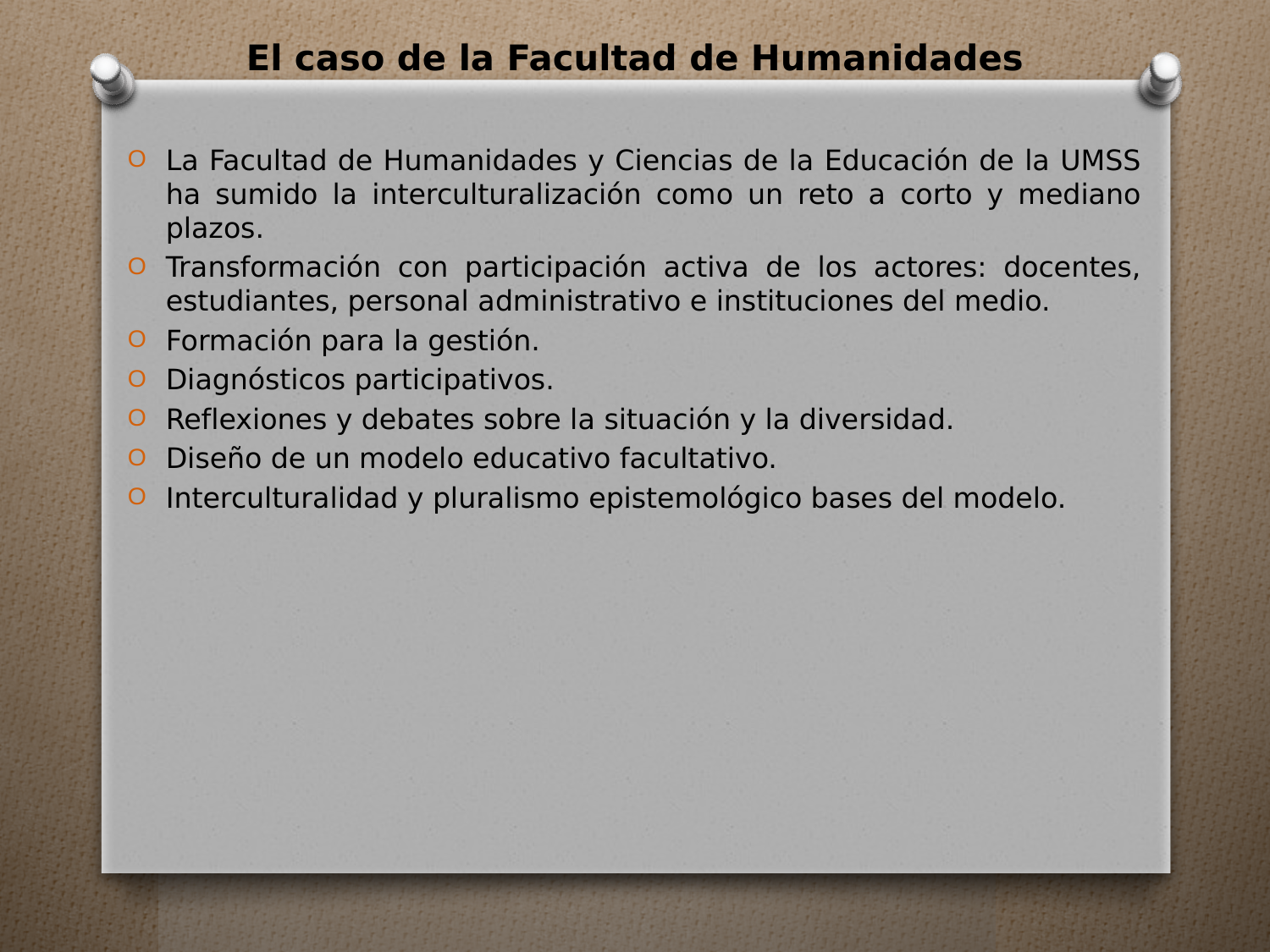

# El caso de la Facultad de Humanidades
La Facultad de Humanidades y Ciencias de la Educación de la UMSS ha sumido la interculturalización como un reto a corto y mediano plazos.
Transformación con participación activa de los actores: docentes, estudiantes, personal administrativo e instituciones del medio.
Formación para la gestión.
Diagnósticos participativos.
Reflexiones y debates sobre la situación y la diversidad.
Diseño de un modelo educativo facultativo.
Interculturalidad y pluralismo epistemológico bases del modelo.